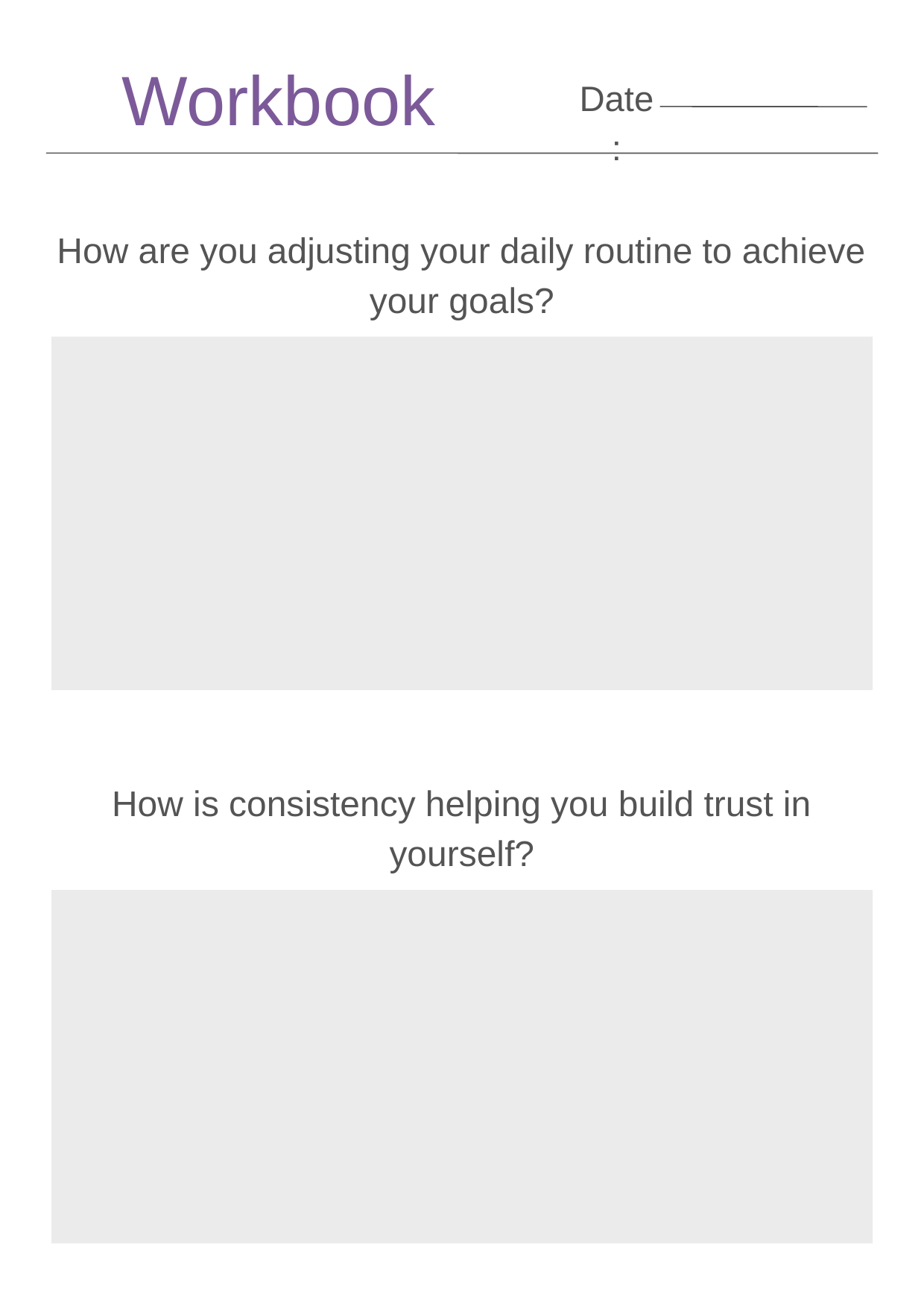

Workbook
Date:

How are you adjusting your daily routine to achieve your goals?

How is consistency helping you build trust in yourself?